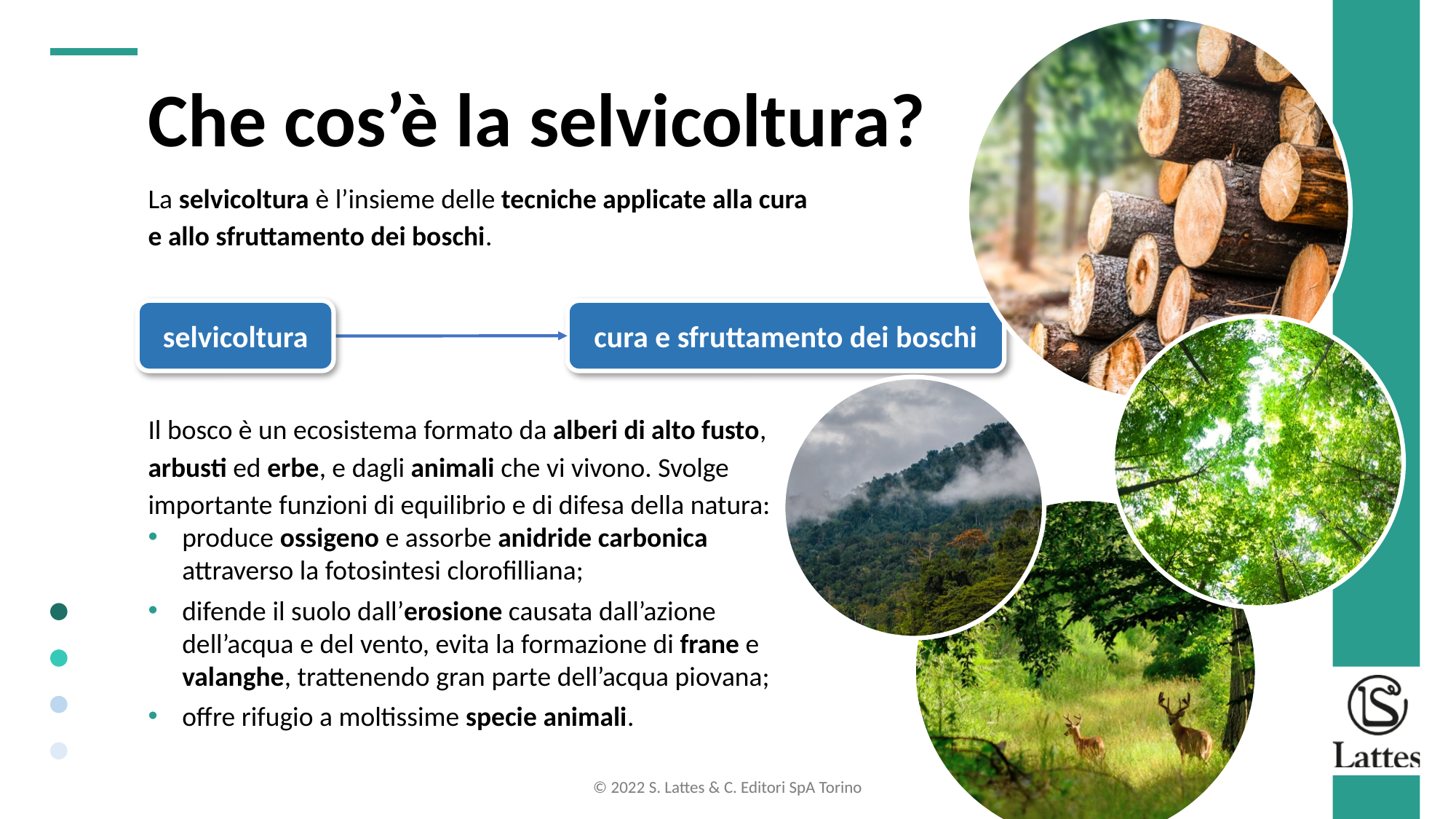

Che cos’è la selvicoltura?
La selvicoltura è l’insieme delle tecniche applicate alla cura
e allo sfruttamento dei boschi.
cura e sfruttamento dei boschi
selvicoltura

Il bosco è un ecosistema formato da alberi di alto fusto, arbusti ed erbe, e dagli animali che vi vivono. Svolge importante funzioni di equilibrio e di difesa della natura:
produce ossigeno e assorbe anidride carbonica attraverso la fotosintesi clorofilliana;
difende il suolo dall’erosione causata dall’azione dell’acqua e del vento, evita la formazione di frane e valanghe, trattenendo gran parte dell’acqua piovana;
offre rifugio a moltissime specie animali.

© 2022 S. Lattes & C. Editori SpA Torino